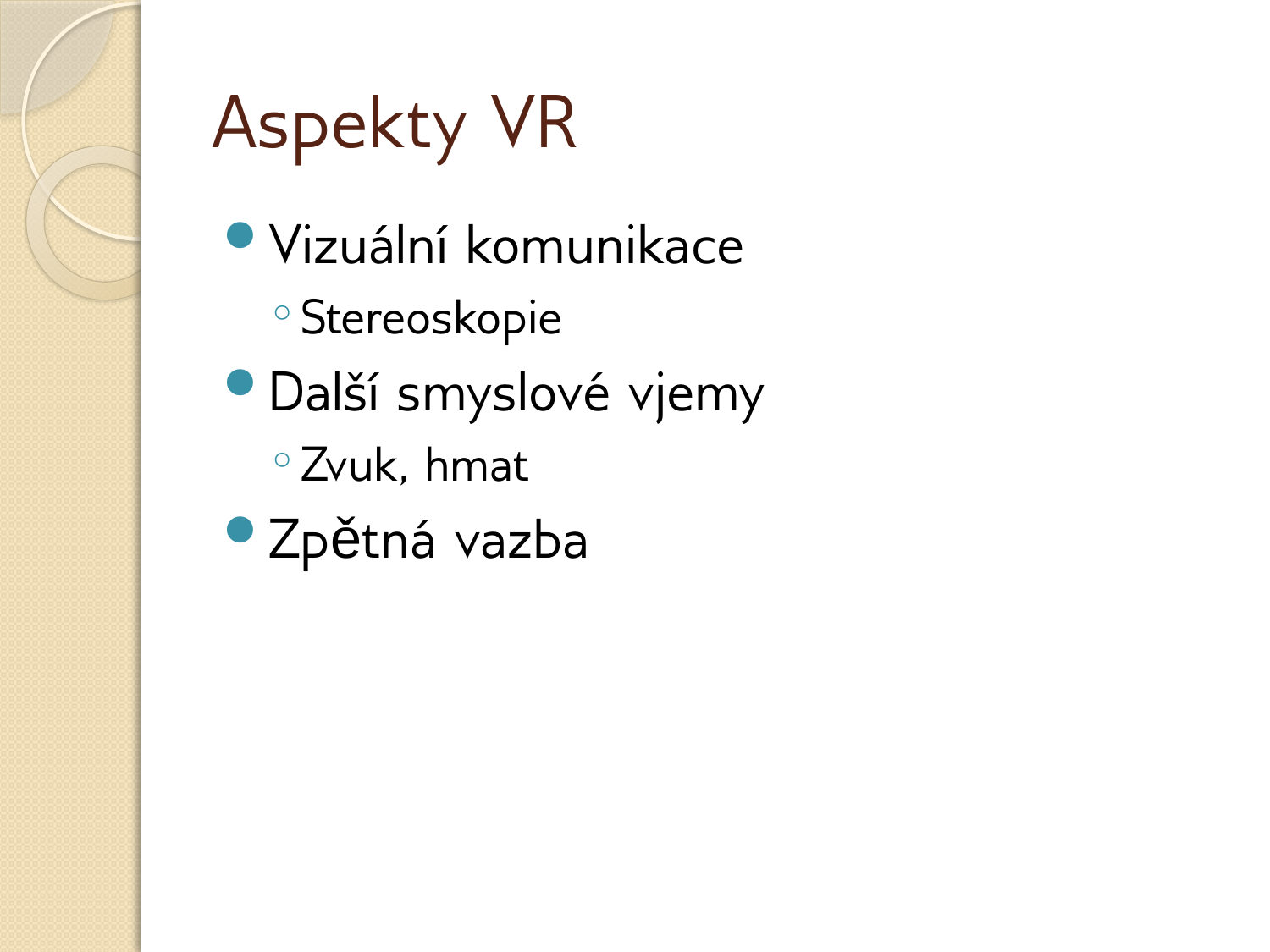

# Aspekty VR
Vizuální komunikace
Stereoskopie
Další smyslové vjemy
Zvuk, hmat
Zpětná vazba